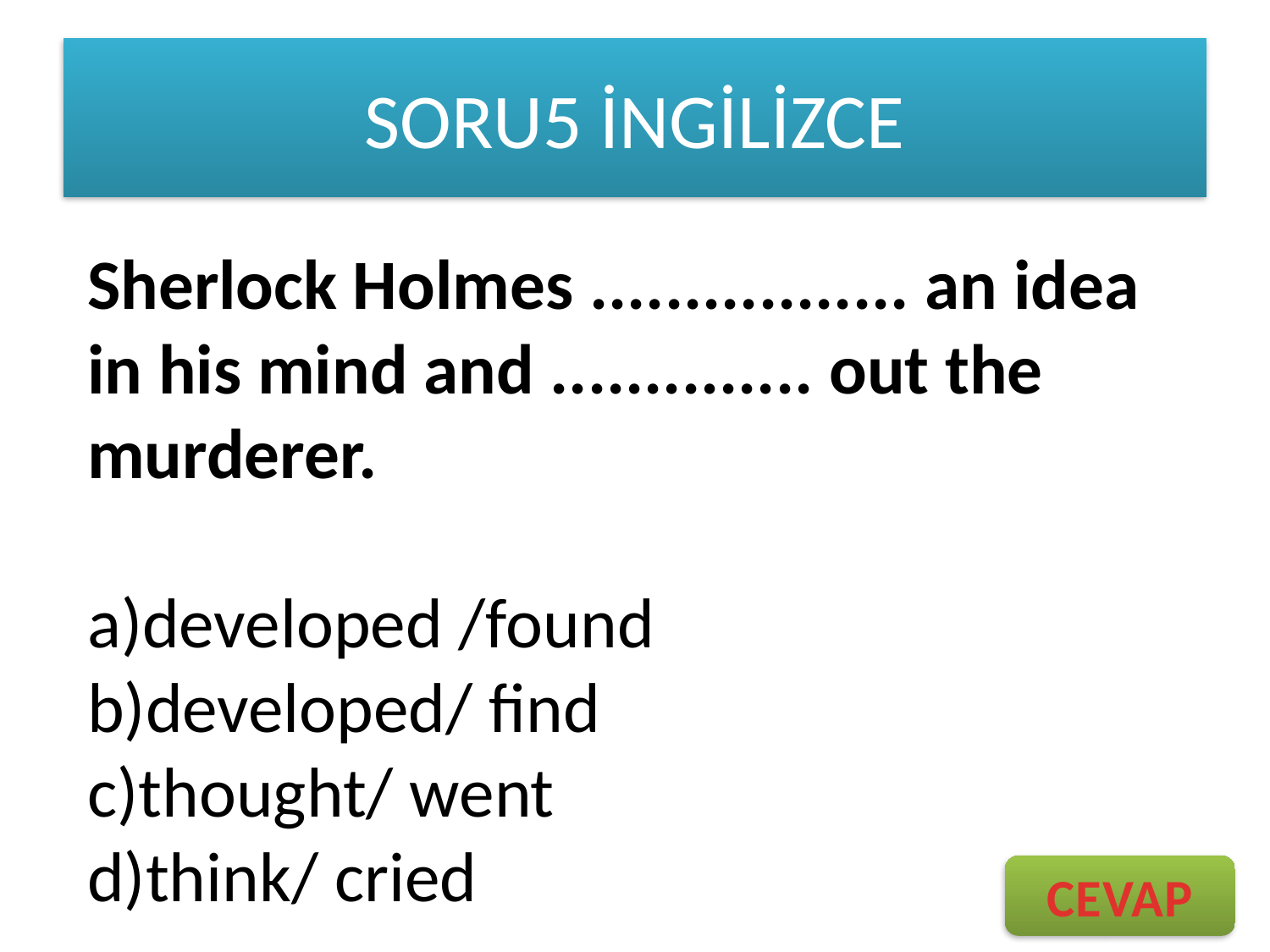

# SORU5 İNGİLİZCE

Sherlock Holmes ................. an idea in his mind and .............. out the murderer.

a)developed /found
b)developed/ find
c)thought/ went
d)think/ cried
CEVAP